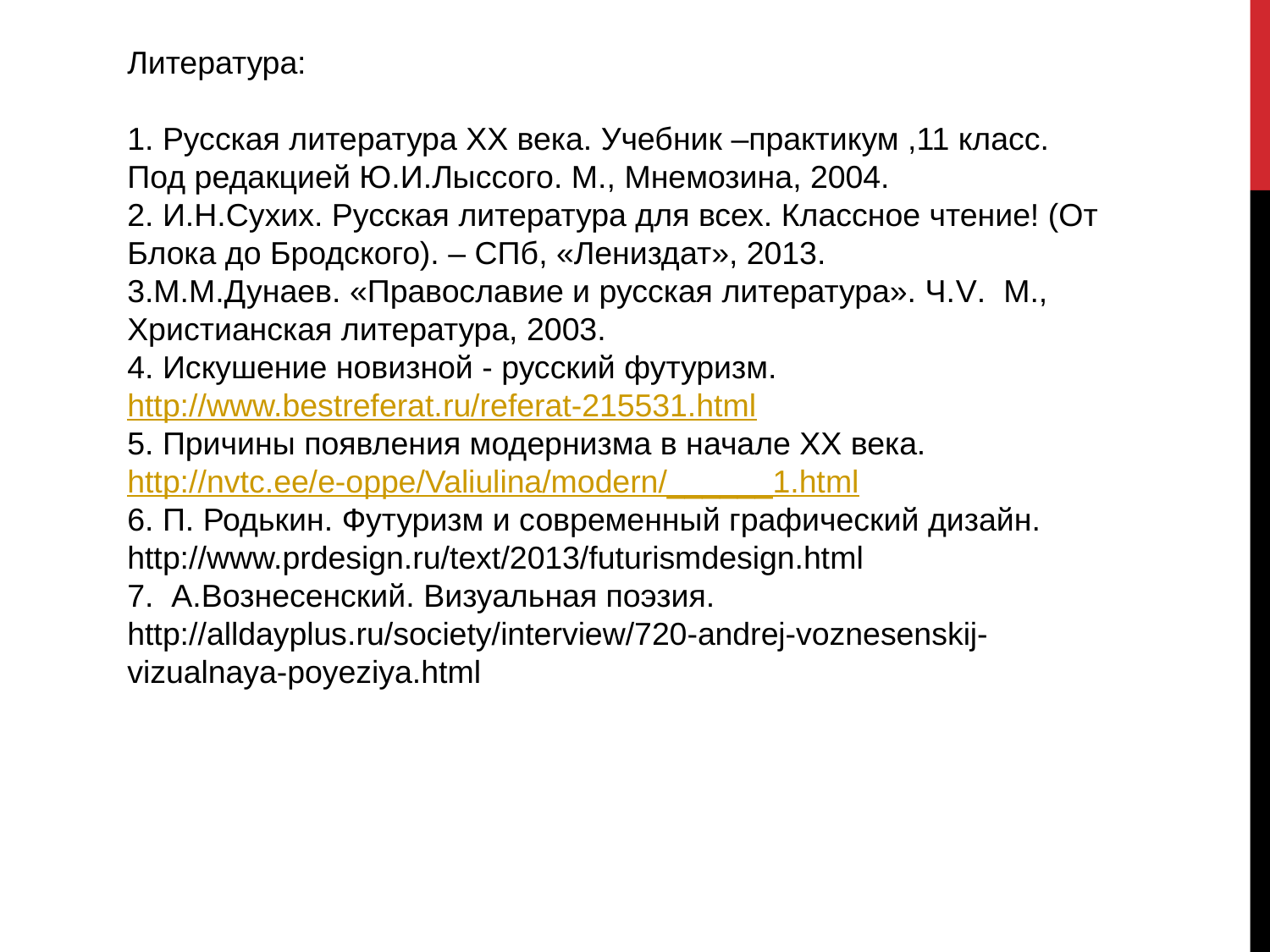

Литература:

1. Русская литература ХХ века. Учебник –практикум ,11 класс. Под редакцией Ю.И.Лыссого. М., Мнемозина, 2004.
2. И.Н.Сухих. Русская литература для всех. Классное чтение! (От Блока до Бродского). – СПб, «Лениздат», 2013.
3.М.М.Дунаев. «Православие и русская литература». Ч.V.  М., Христианская литература, 2003.
4. Искушение новизной - русский футуризм. http://www.bestreferat.ru/referat-215531.html
5. Причины появления модернизма в начале ХХ века. http://nvtc.ee/e-oppe/Valiulina/modern/______1.html
6. П. Родькин. Футуризм и современный графический дизайн. http://www.prdesign.ru/text/2013/futurismdesign.html
7.  А.Вознесенский. Визуальная поэзия. http://alldayplus.ru/society/interview/720-andrej-voznesenskij-vizualnaya-poyeziya.html